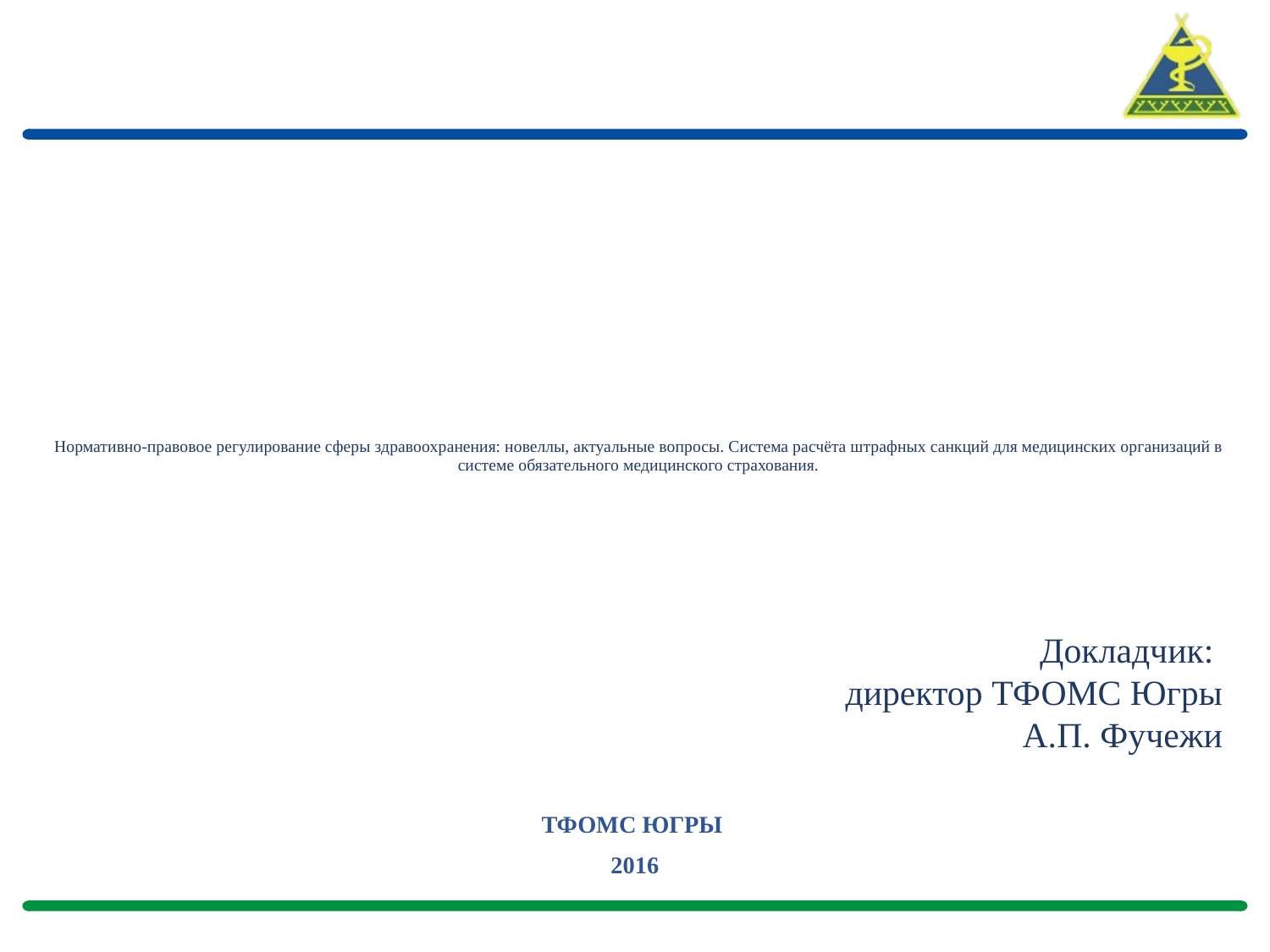

# Нормативно-правовое регулирование сферы здравоохранения: новеллы, актуальные вопросы. Система расчёта штрафных санкций для медицинских организаций в системе обязательного медицинского страхования.
Докладчик:
директор ТФОМС Югры
А.П. Фучежи
ТФОМС ЮГРЫ
2016